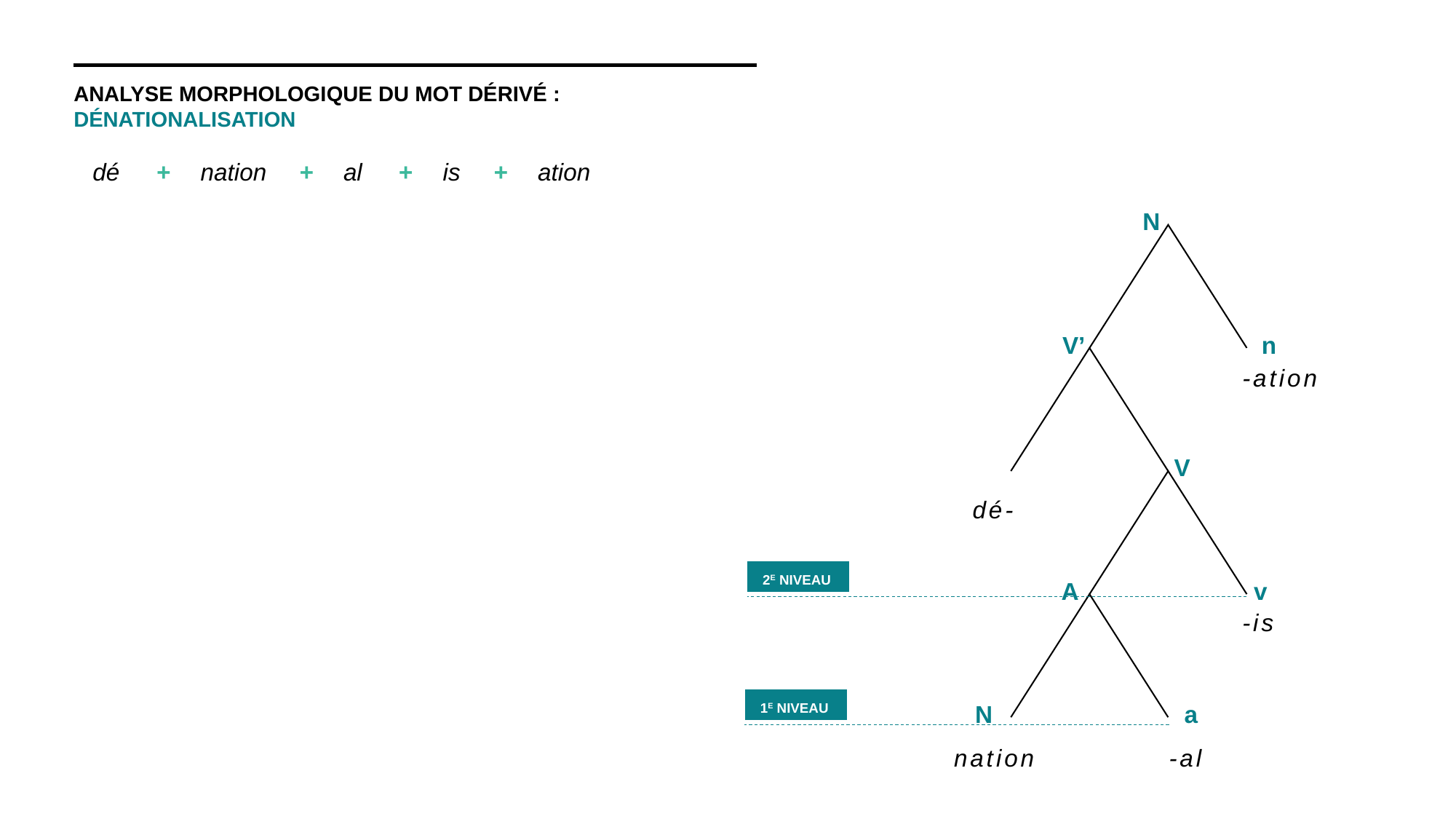

ANALYSE MORPHOLOGIQUE DU MOT DÉRIVÉ : DÉNATIONALISATION
dé
+
nation
+
al
+
is
+
ation
N

V’
n

-ation
V

dé-
A
v

2e niveau

-is
N
a

1e niveau
nation
-al